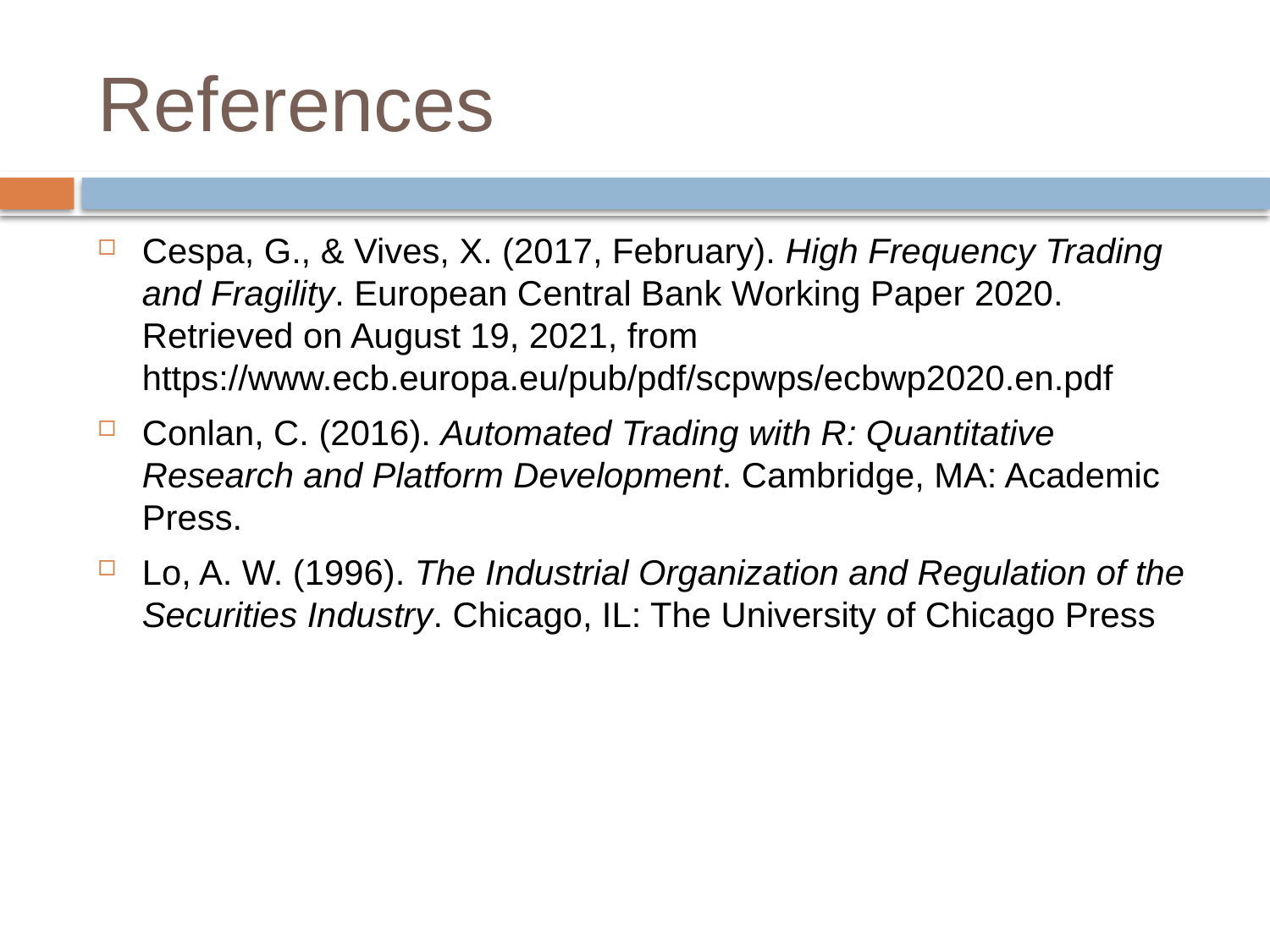

# References
Cespa, G., & Vives, X. (2017, February). High Frequency Trading and Fragility. European Central Bank Working Paper 2020. Retrieved on August 19, 2021, from https://www.ecb.europa.eu/pub/pdf/scpwps/ecbwp2020.en.pdf
Conlan, C. (2016). Automated Trading with R: Quantitative Research and Platform Development. Cambridge, MA: Academic Press.
Lo, A. W. (1996). The Industrial Organization and Regulation of the Securities Industry. Chicago, IL: The University of Chicago Press